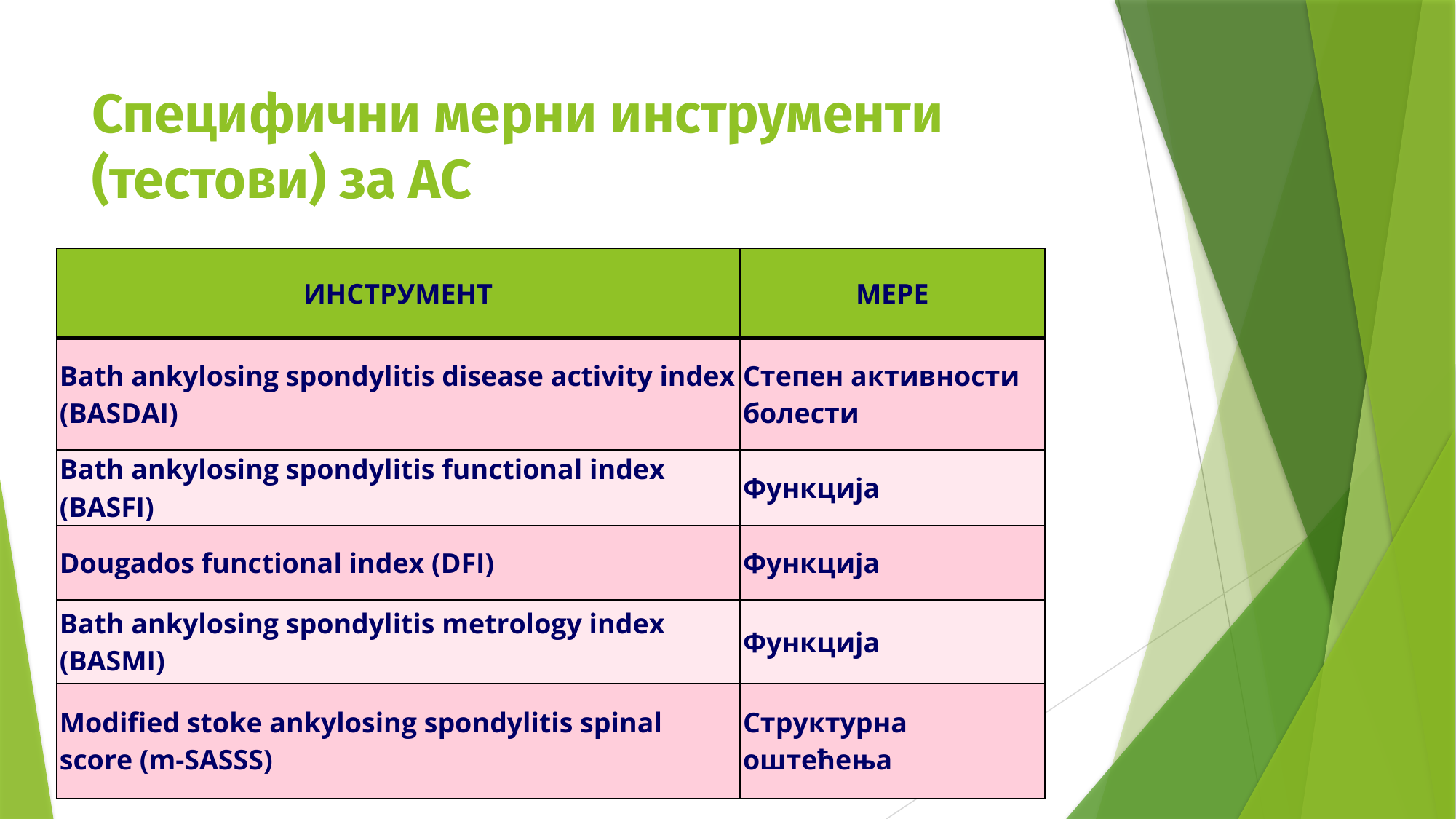

# Специфични мерни инструменти (тестови) за АС
| ИНСТРУМЕНТ | МЕРЕ |
| --- | --- |
| Bath ankylosing spondylitis disease activity index (BASDAI) | Степен активности болести |
| Bath ankylosing spondylitis functional index (BASFI) | Функција |
| Dougados functional index (DFI) | Функција |
| Bath ankylosing spondylitis metrology index (BASMI) | Функција |
| Modified stoke ankylosing spondylitis spinal score (m-SASSS) | Структурна оштећења |